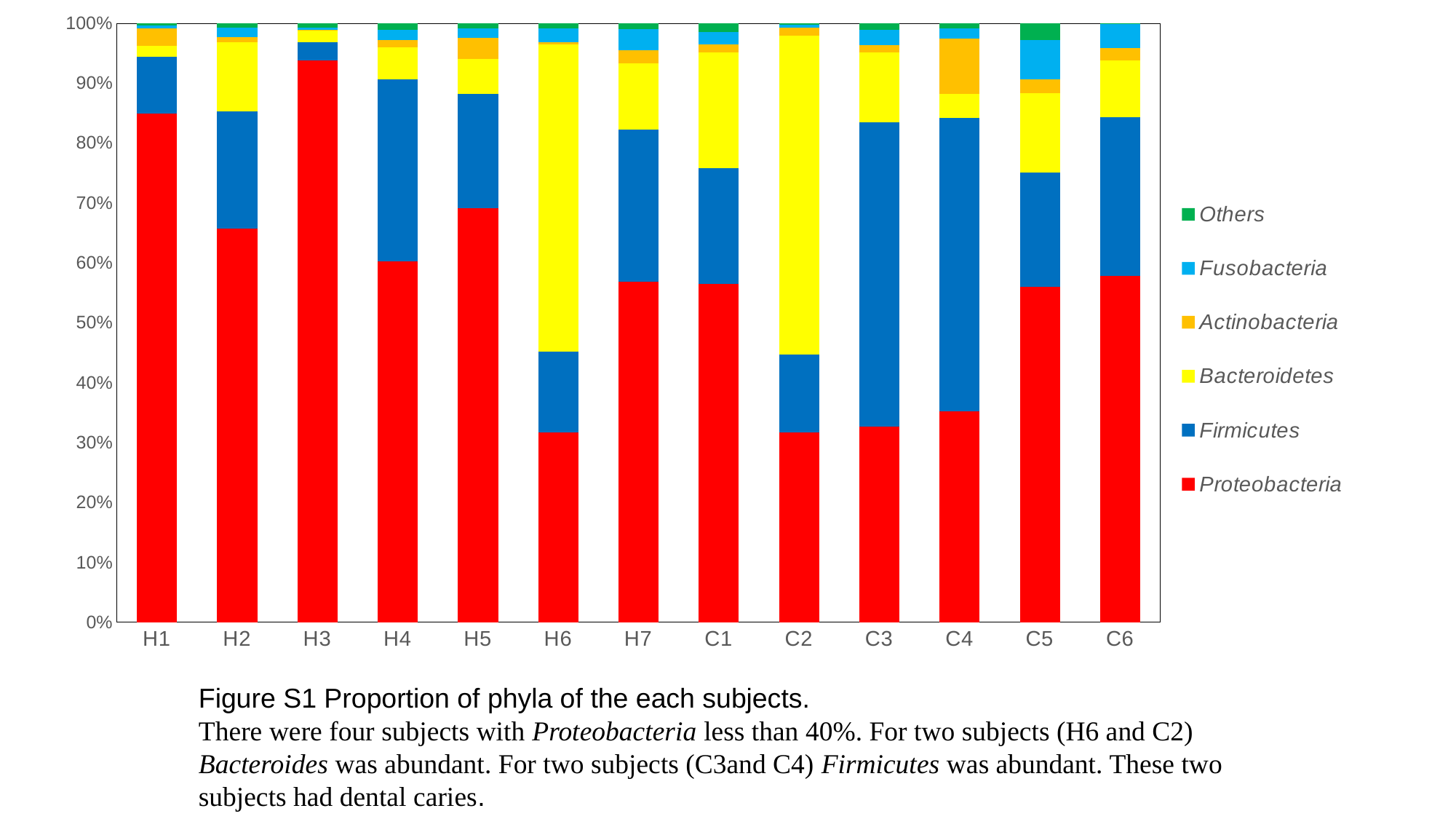

### Chart

| Category | Proteobacteria | Firmicutes | Bacteroidetes | Actinobacteria | Fusobacteria | Others |
|---|---|---|---|---|---|---|
| H1 | 22707.0 | 2549.0 | 474.0 | 809.0 | 132.0 | 82.0 |
| H2 | 7238.0 | 2161.0 | 1264.0 | 93.0 | 177.0 | 83.0 |
| H3 | 21442.0 | 714.0 | 422.0 | 46.0 | 68.0 | 175.0 |
| H4 | 13300.0 | 6704.0 | 1204.0 | 259.0 | 381.0 | 235.0 |
| H5 | 16135.0 | 4450.0 | 1369.0 | 832.0 | 359.0 | 202.0 |
| H6 | 6438.0 | 2738.0 | 10395.0 | 83.0 | 476.0 | 160.0 |
| H7 | 14210.0 | 6373.0 | 2764.0 | 539.0 | 871.0 | 249.0 |
| C1 | 11472.0 | 3926.0 | 3948.0 | 263.0 | 412.0 | 302.0 |
| C2 | 5961.0 | 2426.0 | 10019.0 | 243.0 | 90.0 | 45.0 |
| C3 | 4534.0 | 7072.0 | 1619.0 | 176.0 | 356.0 | 143.0 |
| C4 | 5864.0 | 8186.0 | 652.0 | 1551.0 | 286.0 | 137.0 |
| C5 | 14718.0 | 5014.0 | 3501.0 | 607.0 | 1724.0 | 730.0 |
| C6 | 9310.0 | 4277.0 | 1537.0 | 331.0 | 637.0 | 27.0 |
Figure S1 Proportion of phyla of the each subjects.
There were four subjects with Proteobacteria less than 40%. For two subjects (H6 and C2) Bacteroides was abundant. For two subjects (C3and C4) Firmicutes was abundant. These two subjects had dental caries.